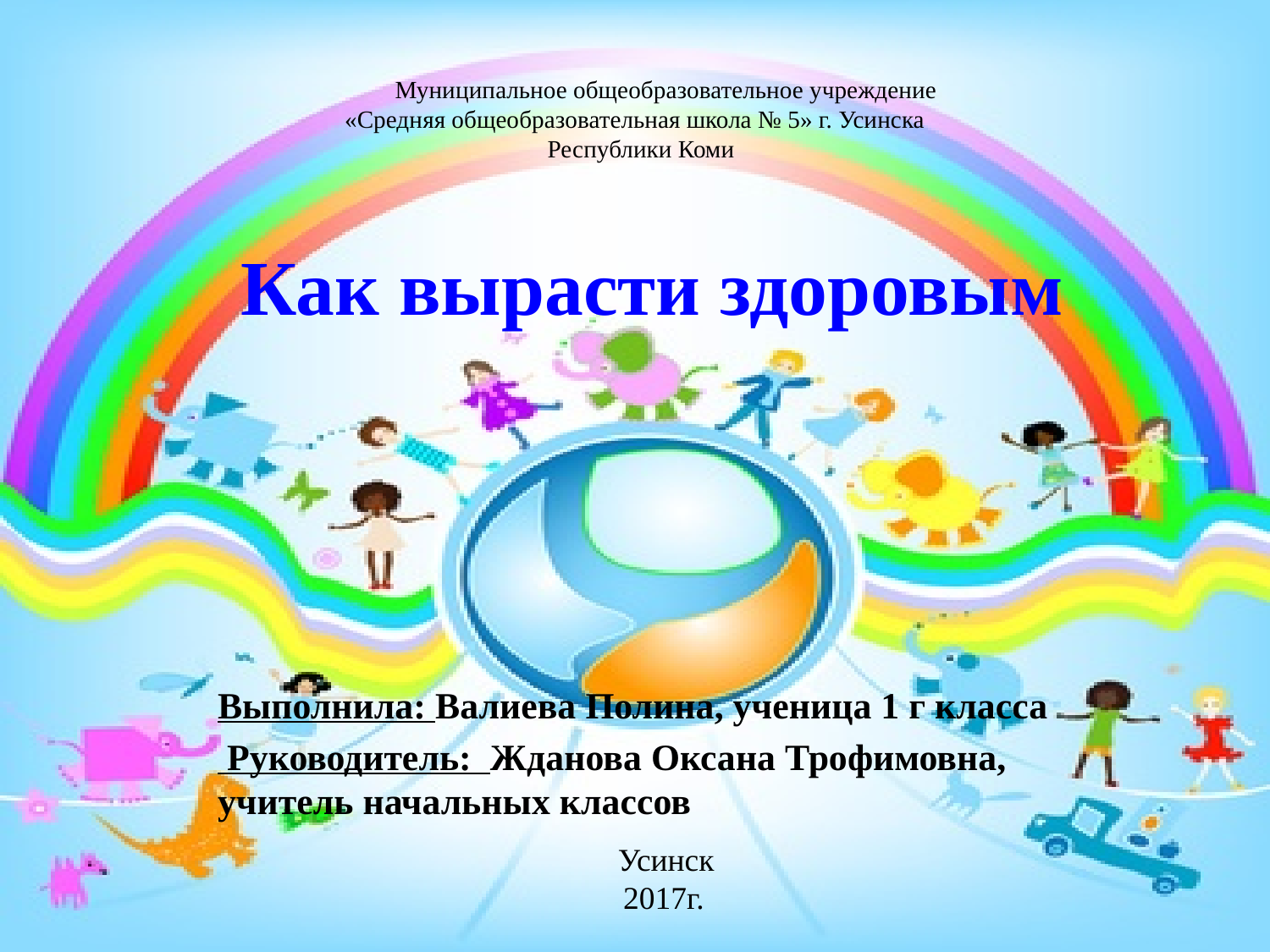

# Муниципальное общеобразовательное учреждение «Средняя общеобразовательная школа № 5» г. Усинска Республики Коми
Как вырасти здоровым
Выполнила: Валиева Полина, ученица 1 г класса
 Руководитель:  Жданова Оксана Трофимовна, учитель начальных классов

Усинск
2017г.